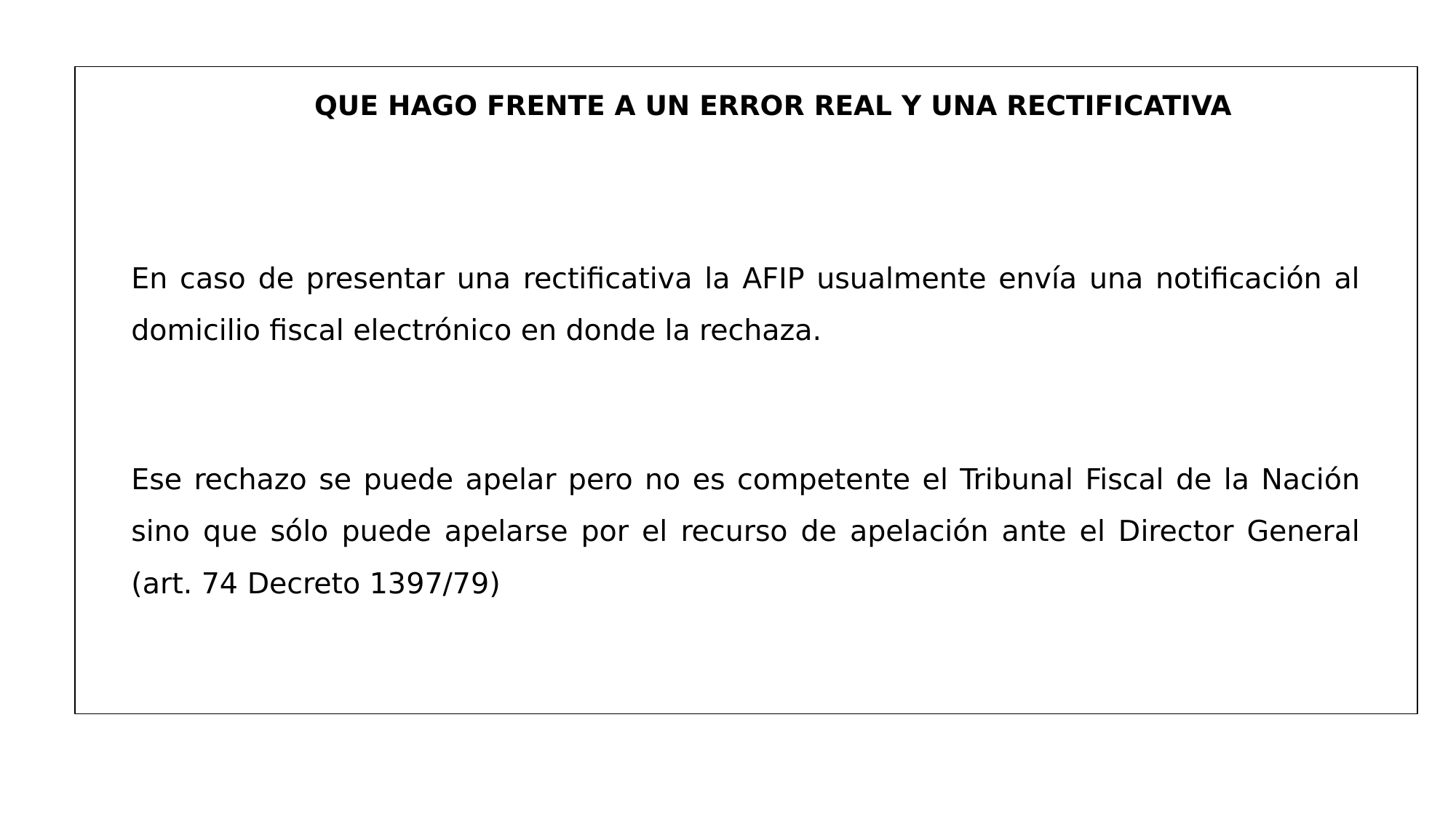

QUE HAGO FRENTE A UN ERROR REAL Y UNA RECTIFICATIVA

En caso de presentar una rectificativa la AFIP usualmente envía una notificación al domicilio fiscal electrónico en donde la rechaza.

Ese rechazo se puede apelar pero no es competente el Tribunal Fiscal de la Nación sino que sólo puede apelarse por el recurso de apelación ante el Director General (art. 74 Decreto 1397/79)